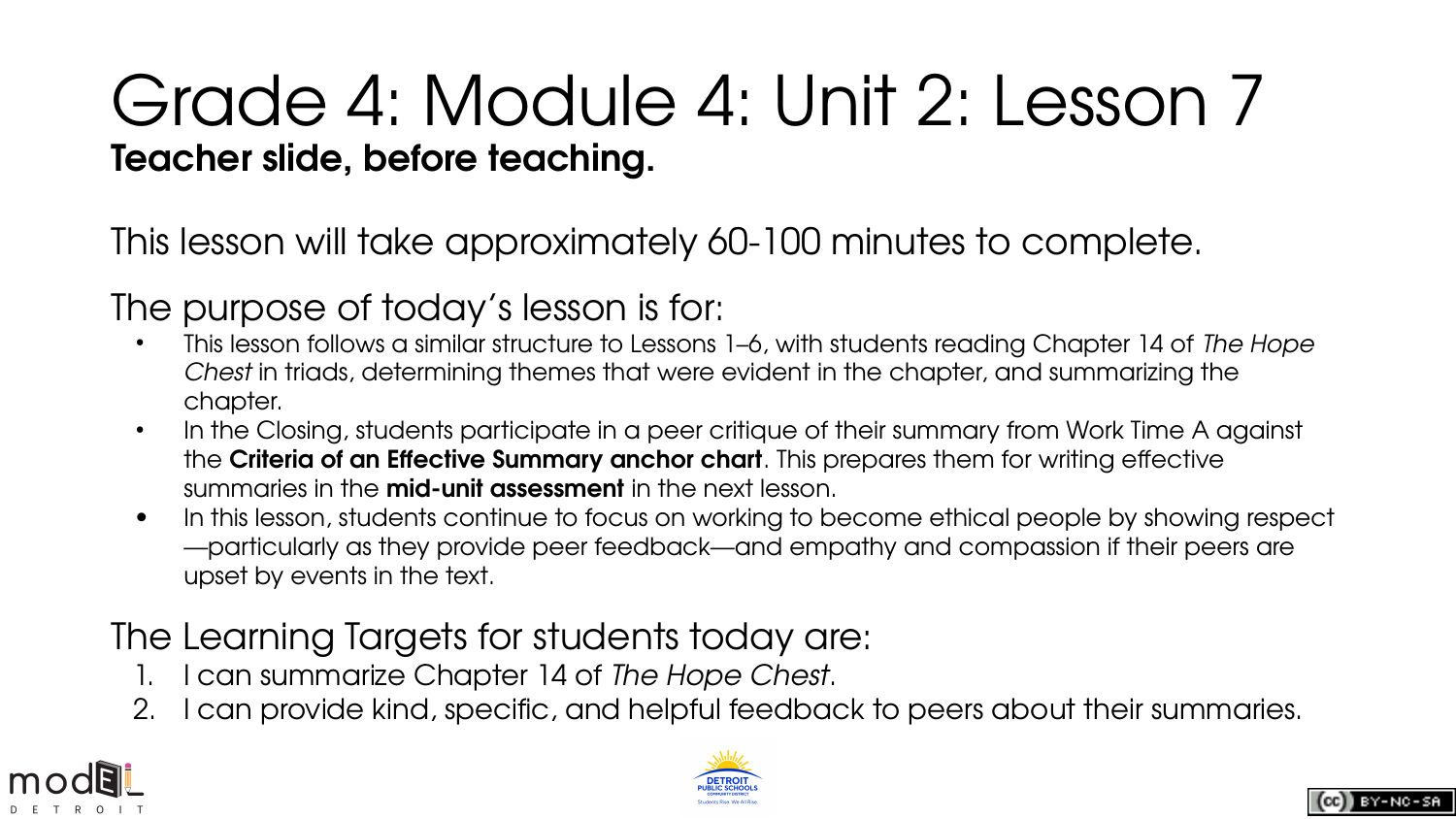

# Grade 4: Module 4: Unit 2: Lesson 7
Teacher slide, before teaching.
This lesson will take approximately 60-100 minutes to complete.

The purpose of today’s lesson is for:
This lesson follows a similar structure to Lessons 1–6, with students reading Chapter 14 of The Hope Chest in triads, determining themes that were evident in the chapter, and summarizing the chapter.
In the Closing, students participate in a peer critique of their summary from Work Time A against the Criteria of an Effective Summary anchor chart. This prepares them for writing effective summaries in the mid-unit assessment in the next lesson.
In this lesson, students continue to focus on working to become ethical people by showing respect—particularly as they provide peer feedback—and empathy and compassion if their peers are upset by events in the text.

The Learning Targets for students today are:
I can summarize Chapter 14 of The Hope Chest.
I can provide kind, specific, and helpful feedback to peers about their summaries.